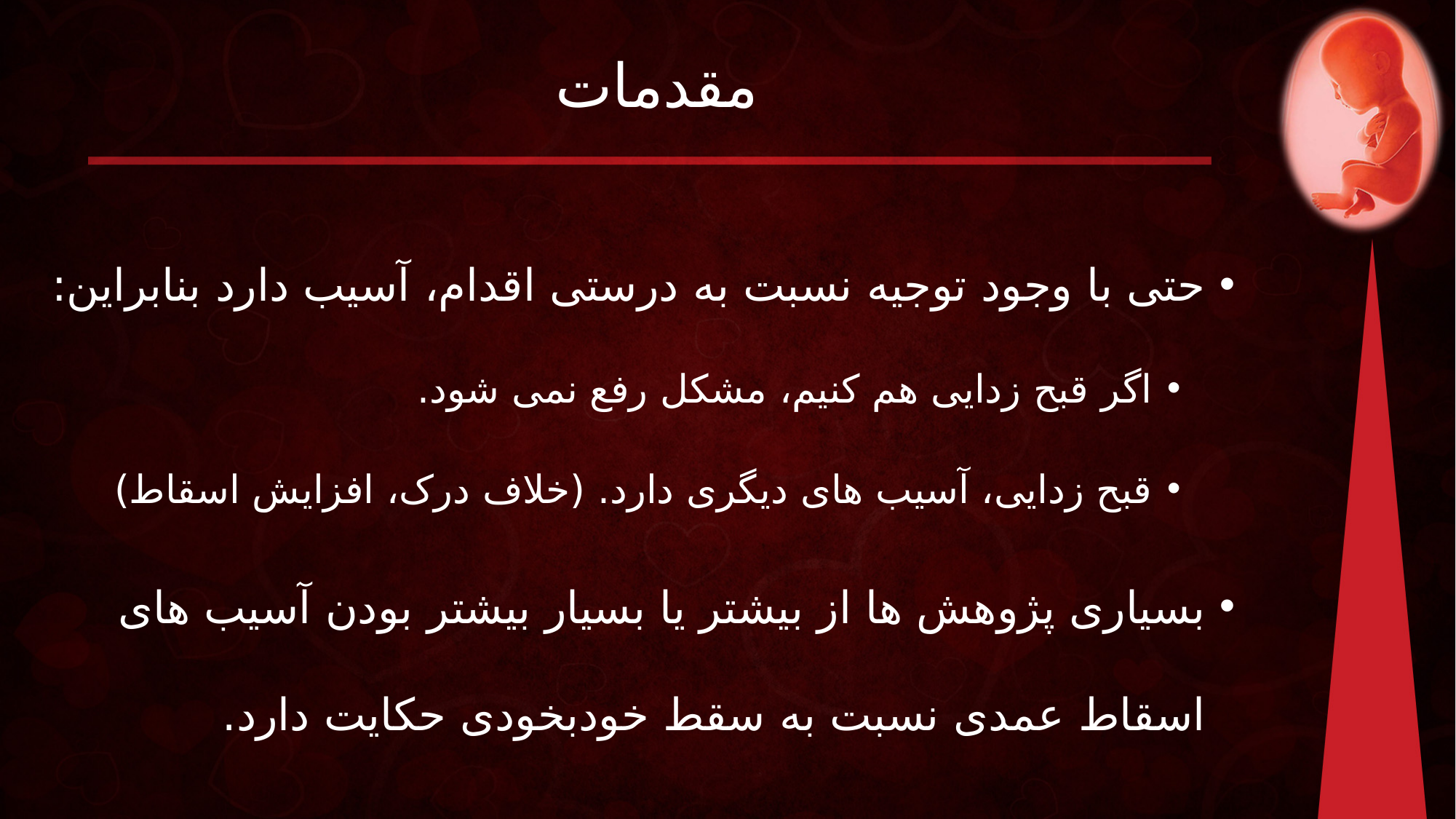

# مقدمات
حتی با وجود توجیه نسبت به درستی اقدام، آسیب دارد بنابراین:
اگر قبح زدایی هم کنیم، مشکل رفع نمی شود.
قبح زدایی، آسیب های دیگری دارد. (خلاف درک، افزایش اسقاط)
بسیاری پژوهش ها از بیشتر یا بسیار بیشتر بودن آسیب های اسقاط عمدی نسبت به سقط خودبخودی حکایت دارد.